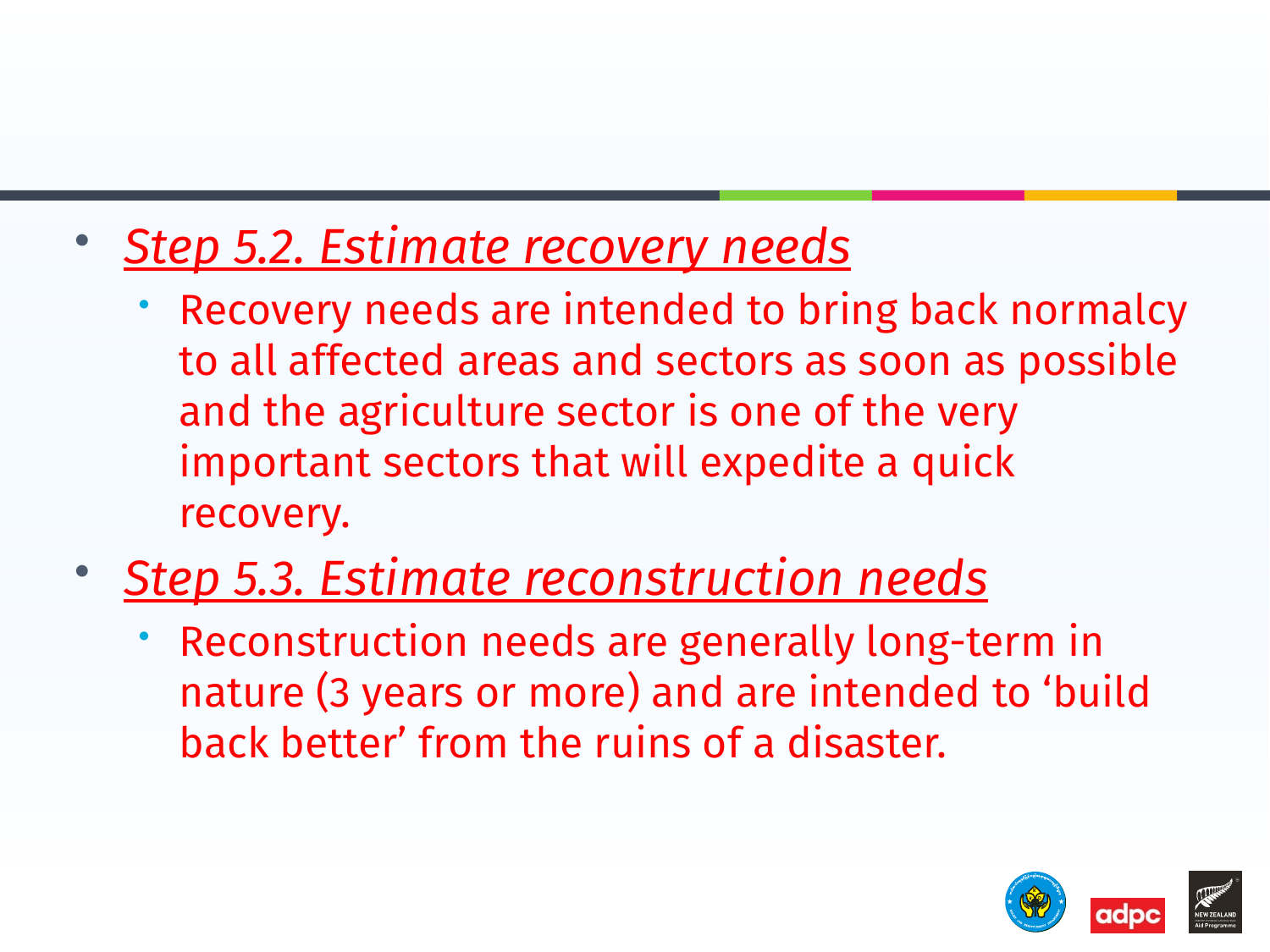

#
Step 5.2. Estimate recovery needs
Recovery needs are intended to bring back normalcy to all affected areas and sectors as soon as possible and the agriculture sector is one of the very important sectors that will expedite a quick recovery.
Step 5.3. Estimate reconstruction needs
Reconstruction needs are generally long-term in nature (3 years or more) and are intended to ‘build back better’ from the ruins of a disaster.